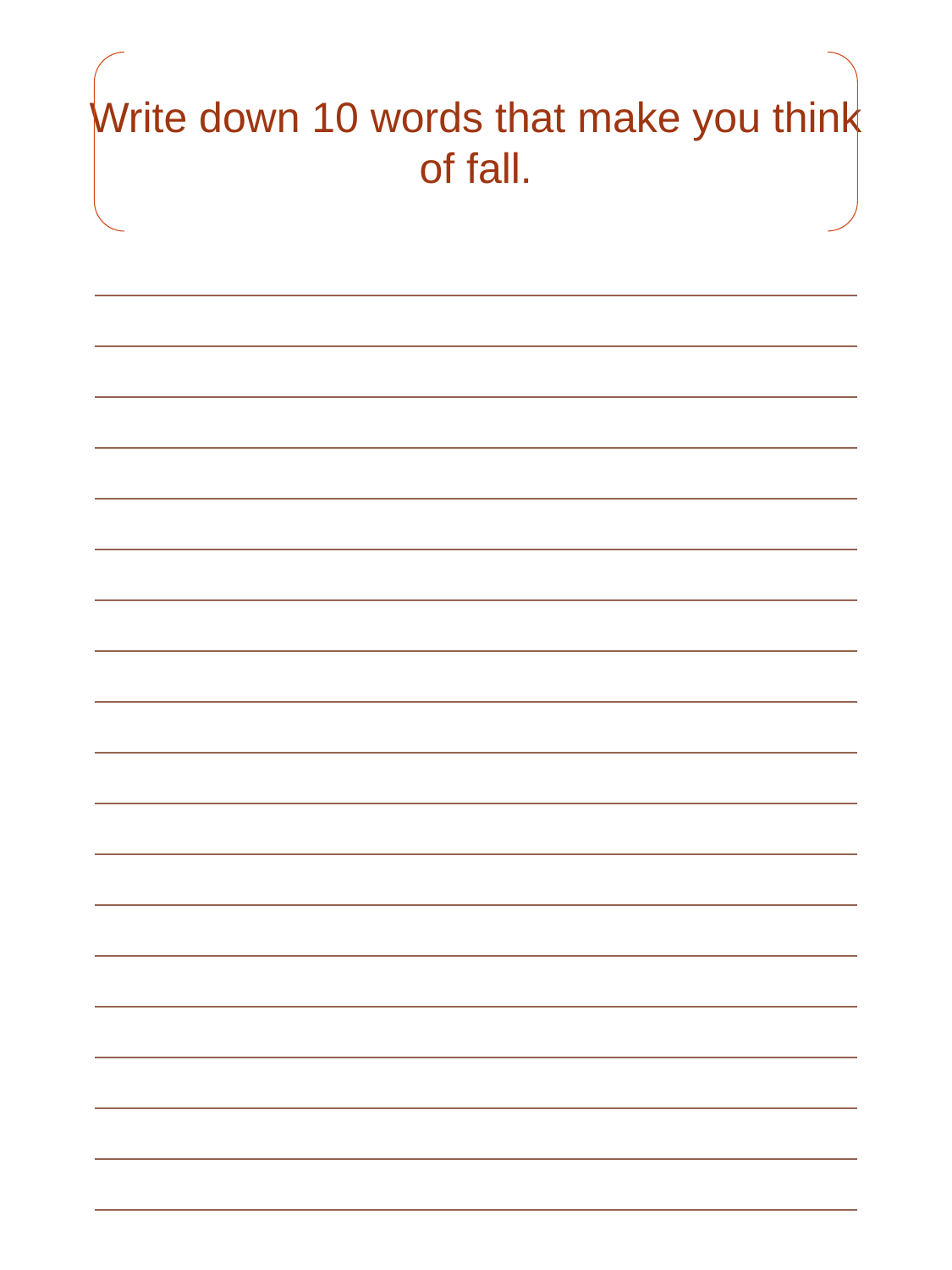

Write down 10 words that make you think of fall.
|  |
| --- |
|  |
|  |
|  |
|  |
|  |
|  |
|  |
|  |
|  |
|  |
|  |
|  |
|  |
|  |
|  |
|  |
|  |